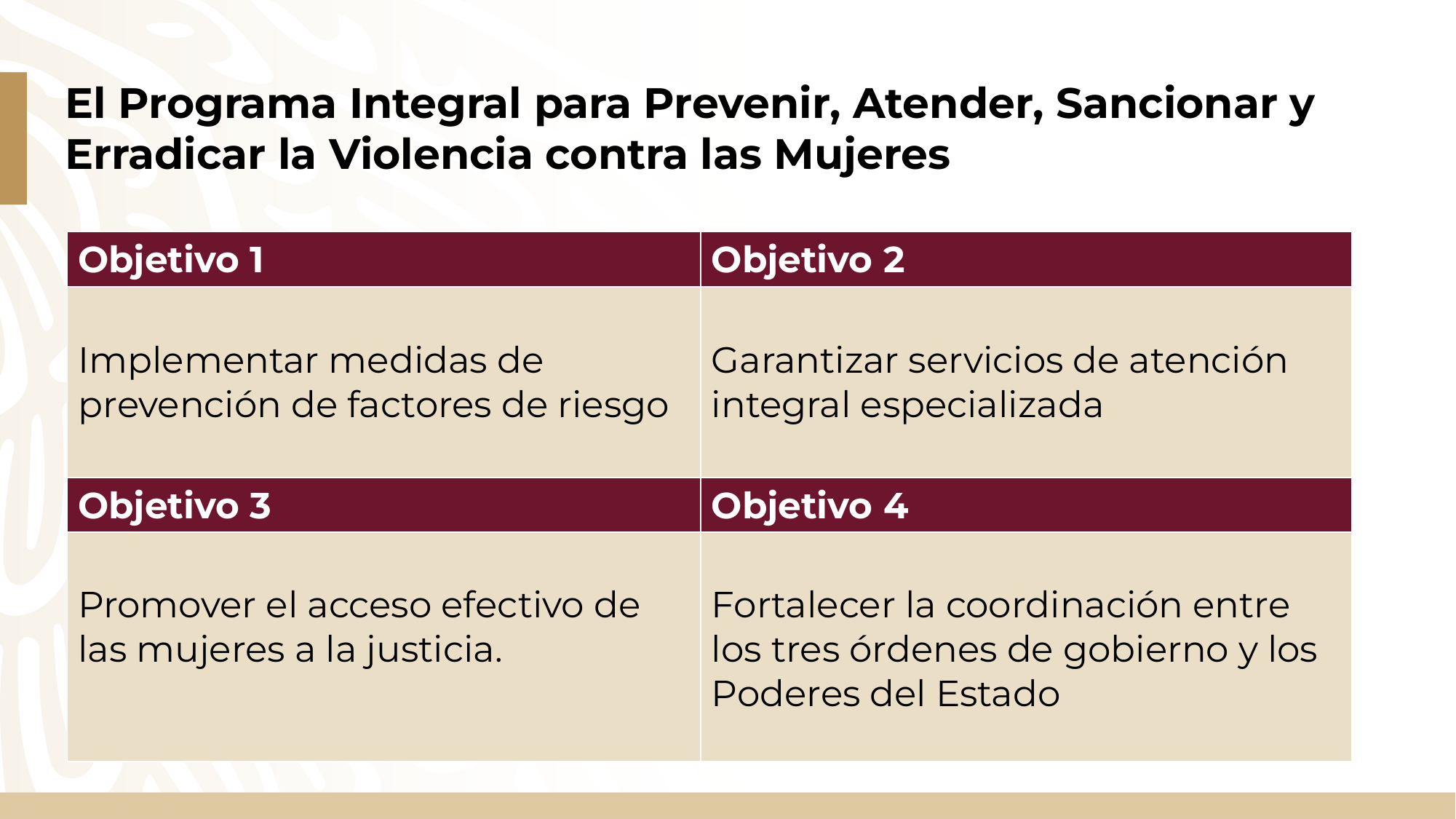

El Programa Integral para Prevenir, Atender, Sancionar y Erradicar la Violencia contra las Mujeres

| Objetivo 1 | Objetivo 2 |
| --- | --- |
| Implementar medidas de prevención de factores de riesgo | Garantizar servicios de atención integral especializada |
| Objetivo 3 | Objetivo 4 |
| Promover el acceso efectivo de las mujeres a la justicia. | Fortalecer la coordinación entre los tres órdenes de gobierno y los Poderes del Estado |